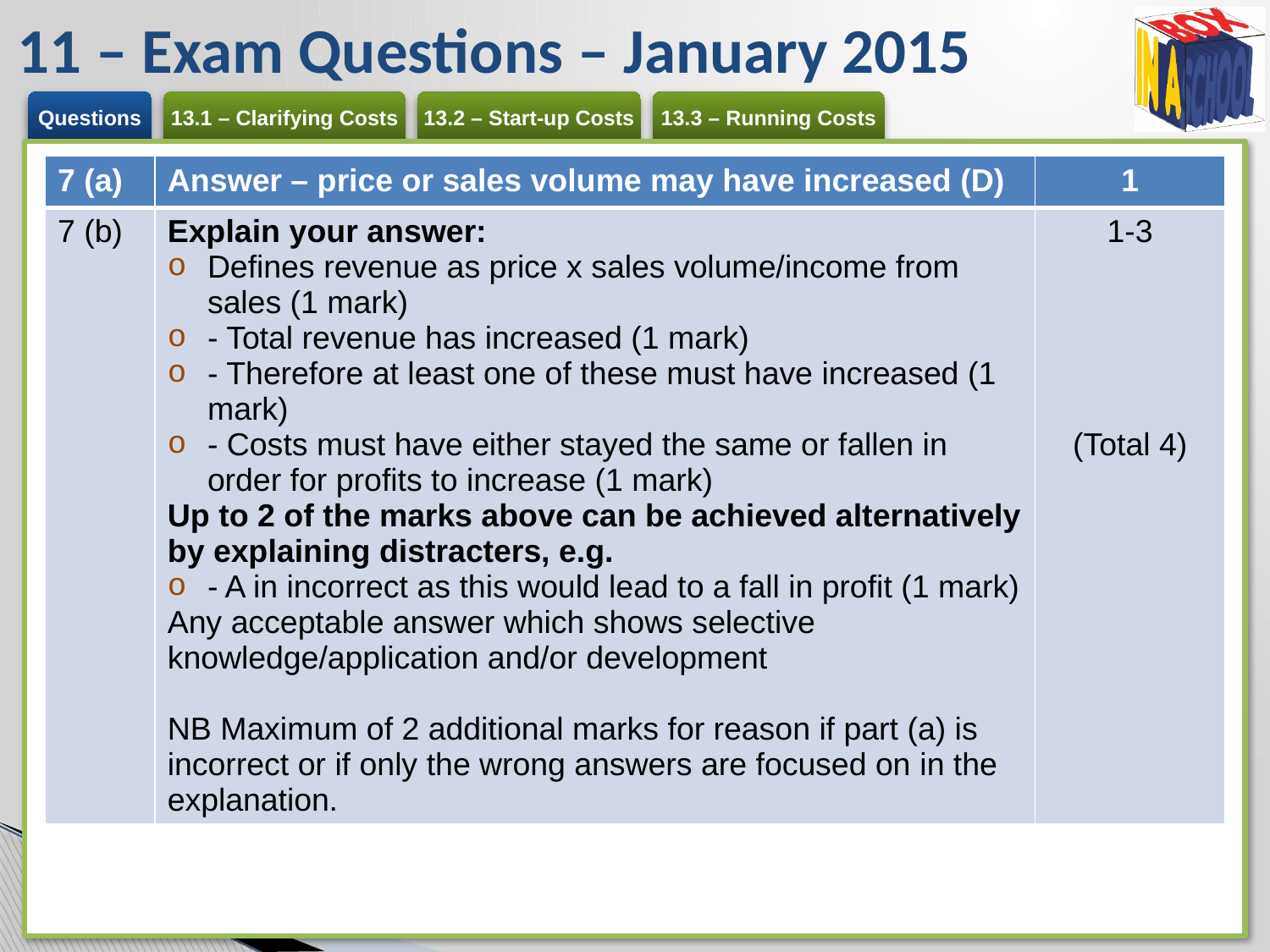

# 11 – Exam Questions – January 2015
| 7 (a) | Answer – price or sales volume may have increased (D) | 1 |
| --- | --- | --- |
| 7 (b) | Explain your answer: Defines revenue as price x sales volume/income from sales (1 mark) - Total revenue has increased (1 mark) - Therefore at least one of these must have increased (1 mark) - Costs must have either stayed the same or fallen in order for profits to increase (1 mark) Up to 2 of the marks above can be achieved alternatively by explaining distracters, e.g. - A in incorrect as this would lead to a fall in profit (1 mark) Any acceptable answer which shows selective knowledge/application and/or development NB Maximum of 2 additional marks for reason if part (a) is incorrect or if only the wrong answers are focused on in the explanation. | 1-3 (Total 4) |